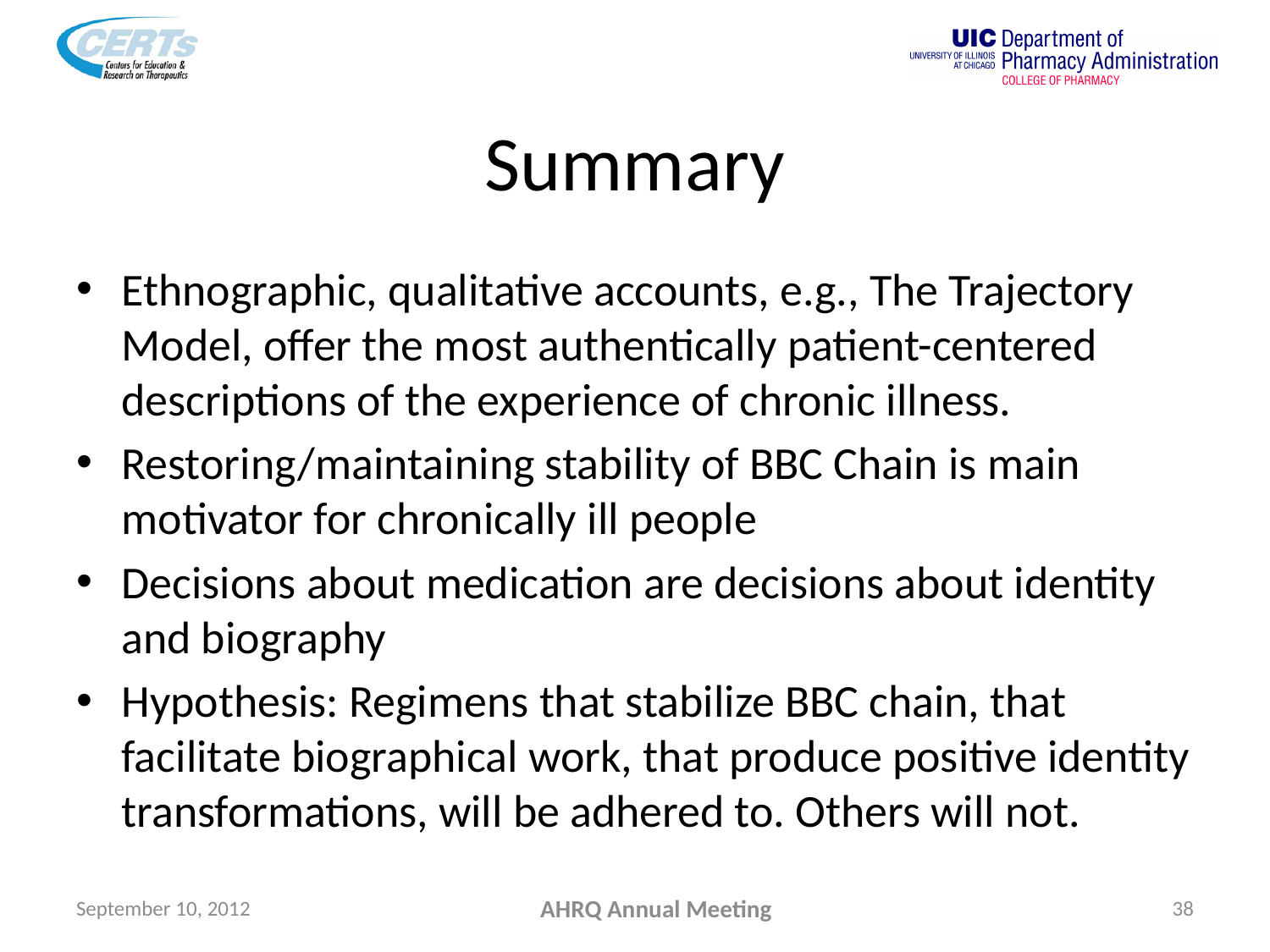

# Summary
Ethnographic, qualitative accounts, e.g., The Trajectory Model, offer the most authentically patient-centered descriptions of the experience of chronic illness.
Restoring/maintaining stability of BBC Chain is main motivator for chronically ill people
Decisions about medication are decisions about identity and biography
Hypothesis: Regimens that stabilize BBC chain, that facilitate biographical work, that produce positive identity transformations, will be adhered to. Others will not.

September 10, 2012
AHRQ Annual Meeting
38